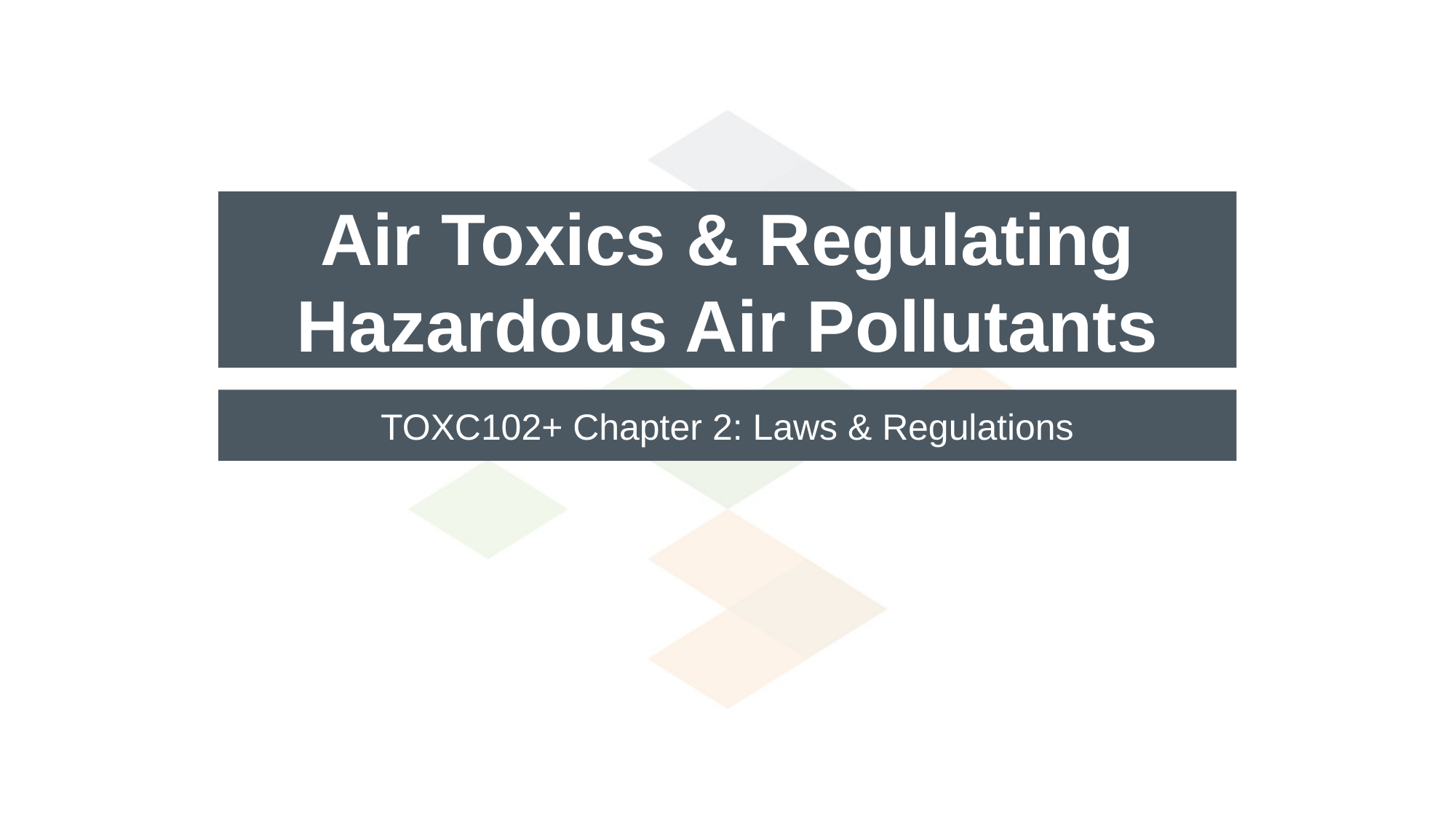

# Air Toxics & Regulating Hazardous Air Pollutants
TOXC102+ Chapter 2: Laws & Regulations
1